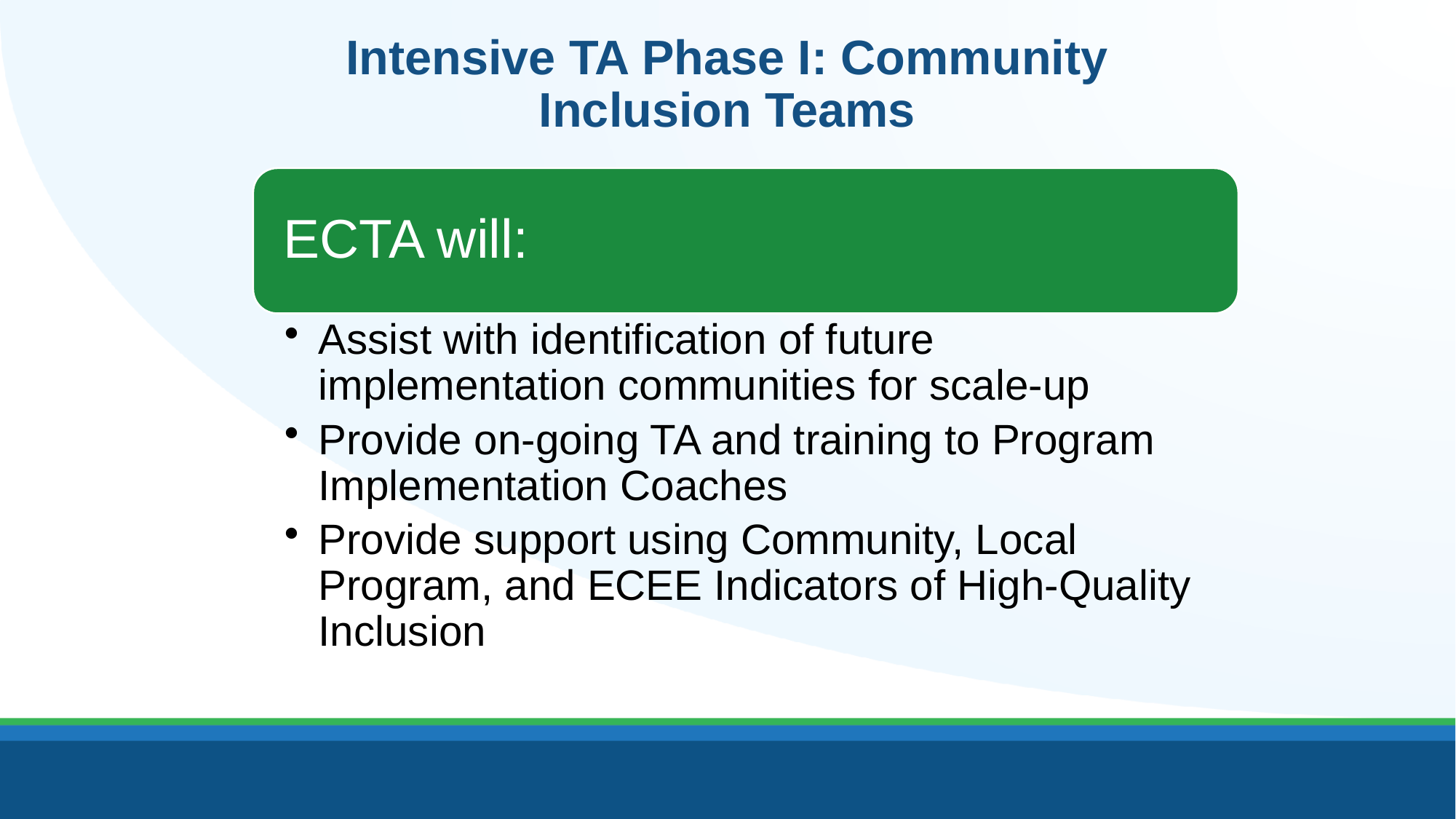

# Intensive TA Phase I: Community Inclusion Teams
ECTA will:
Assist with identification of future implementation communities for scale-up
Provide on-going TA and training to Program Implementation Coaches
Provide support using Community, Local Program, and ECEE Indicators of High-Quality Inclusion